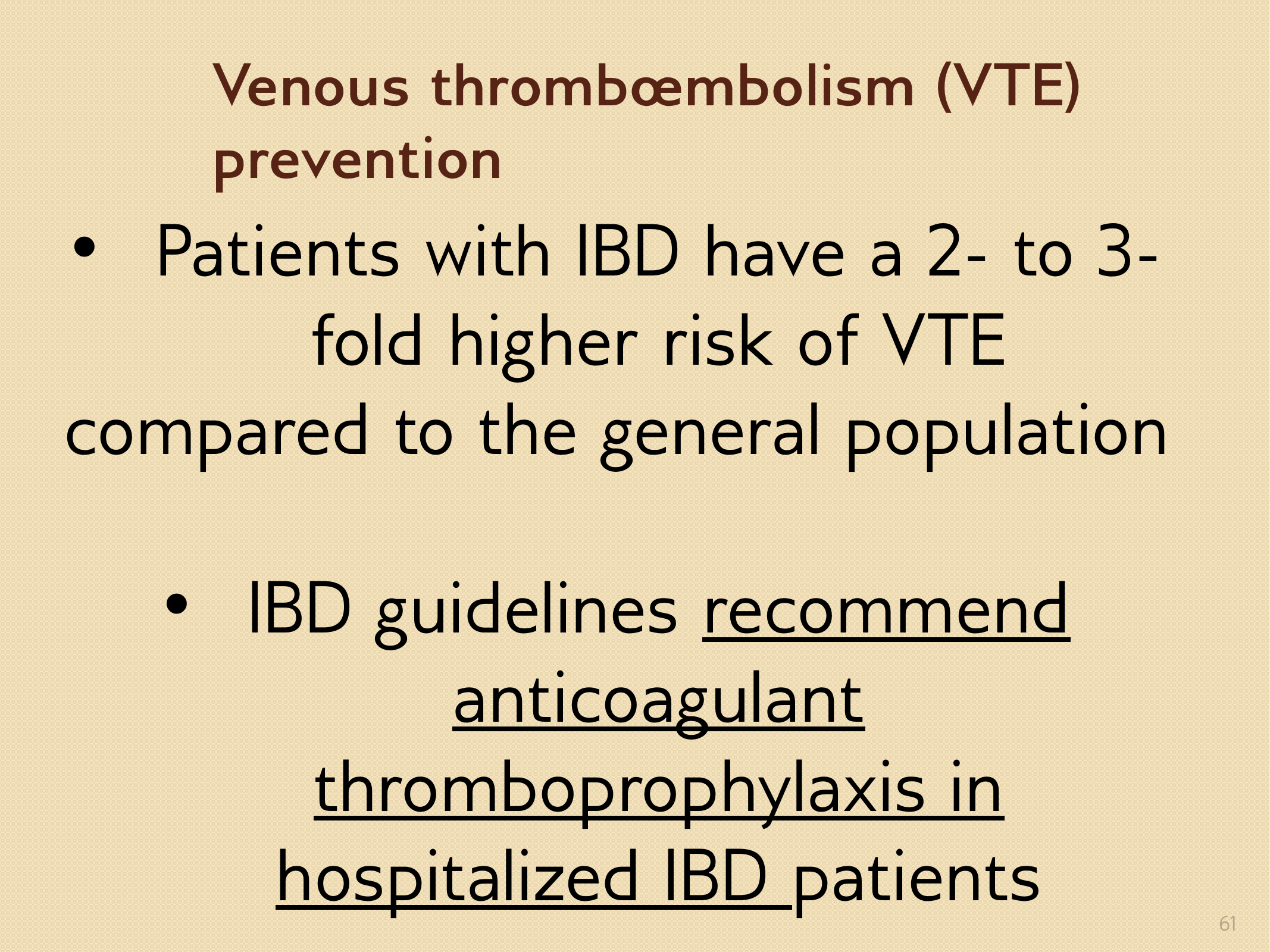

# Venous thromboembolism (VTE) prevention
Patients with IBD have a 2- to 3-fold higher risk of VTE
compared to the general population

IBD guidelines recommend anticoagulant thromboprophylaxis in hospitalized IBD patients
61